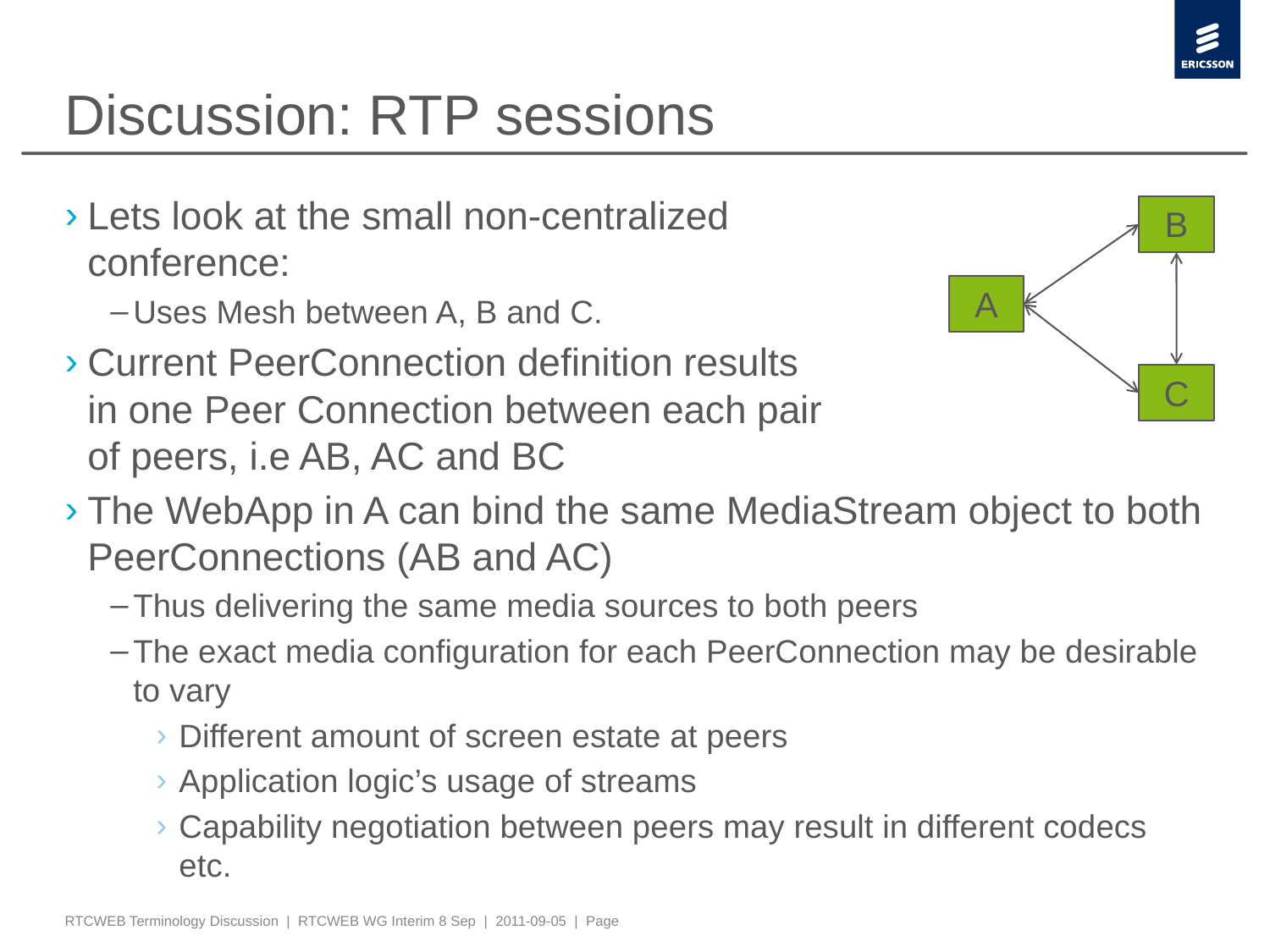

# Discussion: RTP sessions
Lets look at the small non-centralized
conference:
Uses Mesh between A, B and C.
Current PeerConnection definition results
in one Peer Connection between each pair
of peers, i.e AB, AC and BC
The WebApp in A can bind the same MediaStream object to both PeerConnections (AB and AC)
Thus delivering the same media sources to both peers
The exact media configuration for each PeerConnection may be desirable to vary
Different amount of screen estate at peers
Application logic’s usage of streams
Capability negotiation between peers may result in different codecs etc.
B
A
C